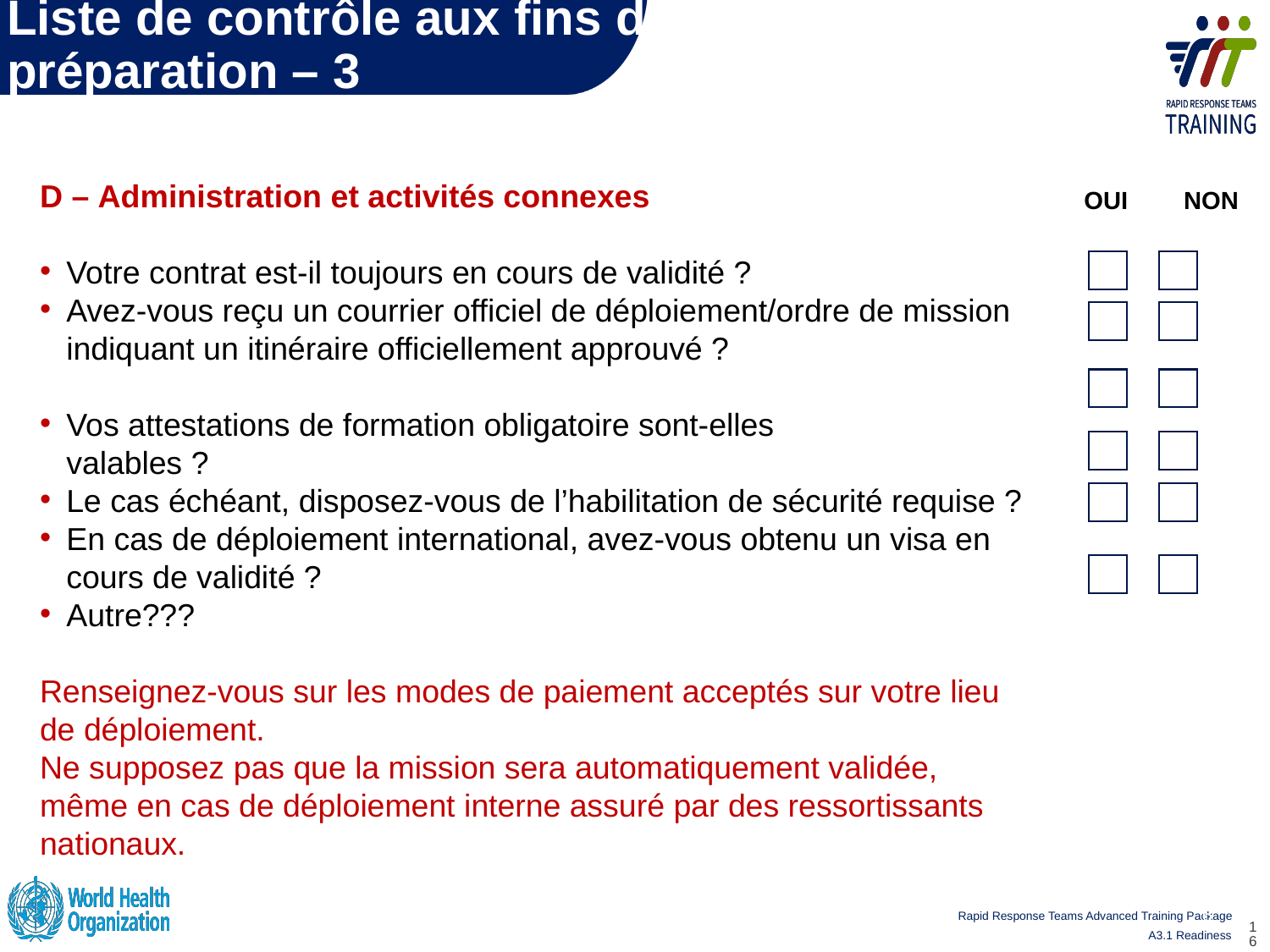

Liste de contrôle aux fins de préparation – 3

D – Administration et activités connexes

Votre contrat est-il toujours en cours de validité ?
Avez-vous reçu un courrier officiel de déploiement/ordre de mission indiquant un itinéraire officiellement approuvé ?
Vos attestations de formation obligatoire sont-elles valables ?
Le cas échéant, disposez-vous de l’habilitation de sécurité requise ?
En cas de déploiement international, avez-vous obtenu un visa en cours de validité ?
Autre???

Renseignez-vous sur les modes de paiement acceptés sur votre lieu de déploiement.
Ne supposez pas que la mission sera automatiquement validée, même en cas de déploiement interne assuré par des ressortissants nationaux.
OUI        NON

16